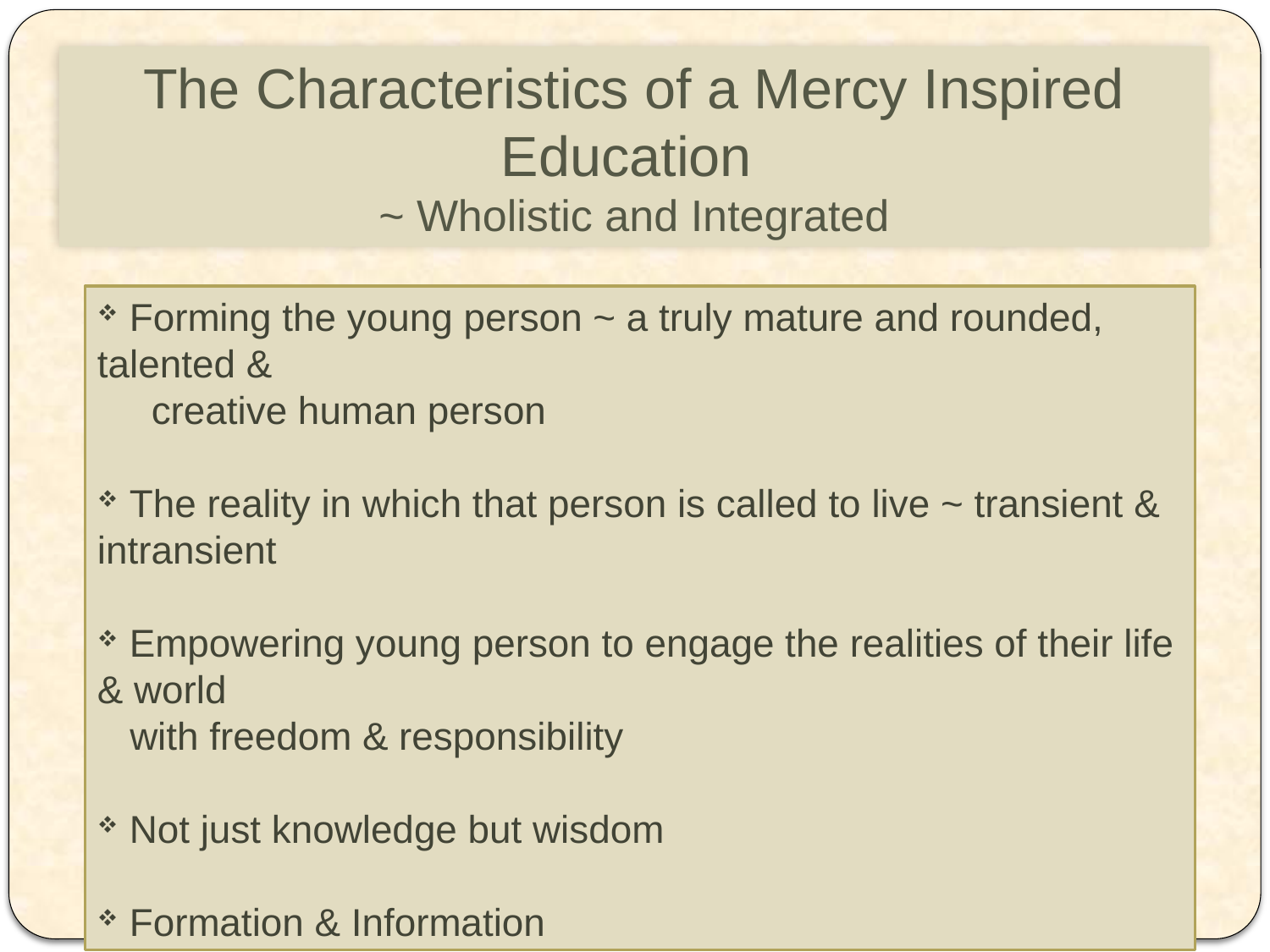

The Characteristics of a Mercy Inspired Education
~ Wholistic and Integrated
 Forming the young person ~ a truly mature and rounded, talented &
     creative human person

 The reality in which that person is called to live ~ transient & intransient

 Empowering young person to engage the realities of their life & world
   with freedom & responsibility

 Not just knowledge but wisdom

 Formation & Information